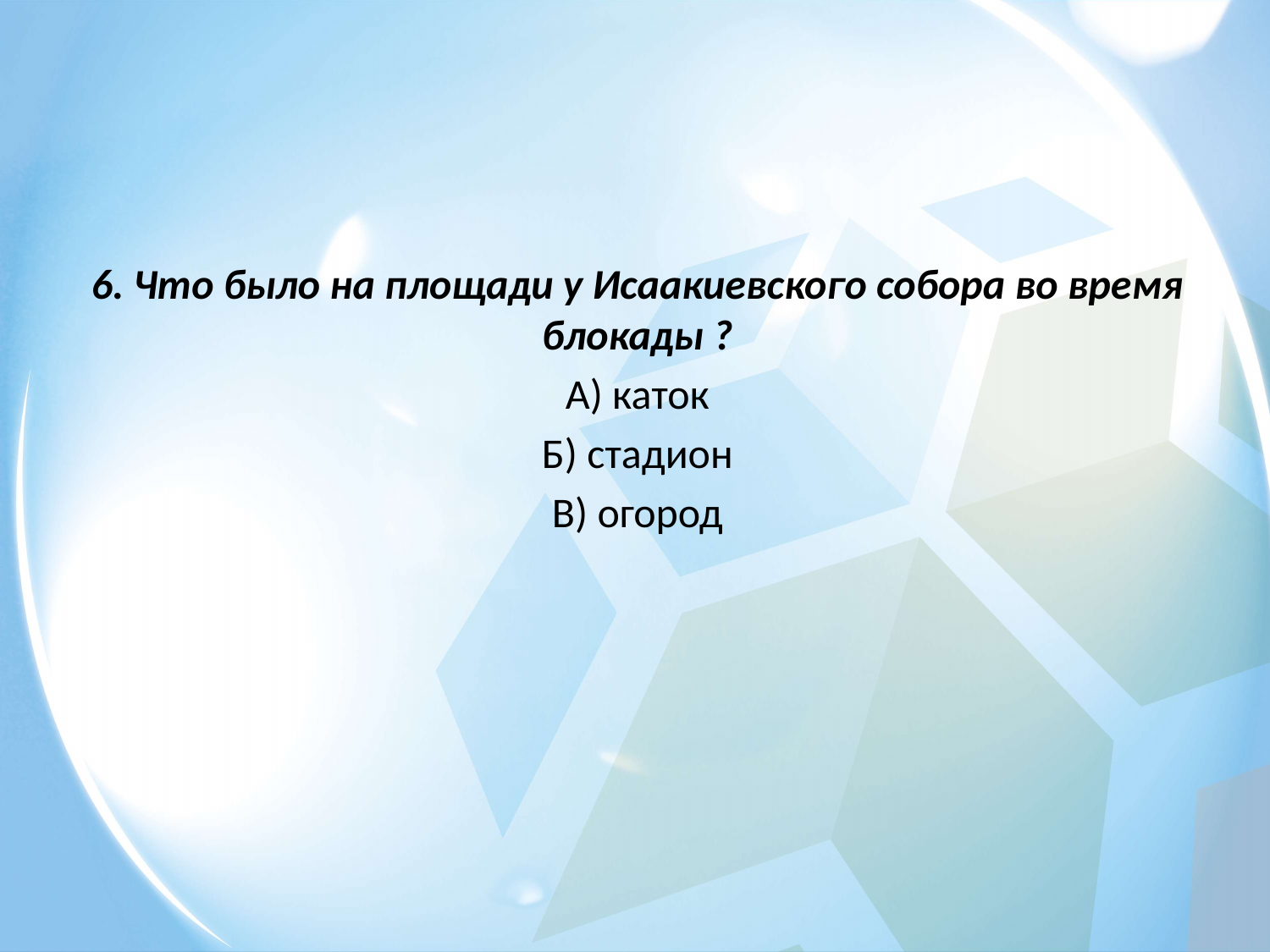

6. Что было на площади у Исаакиевского собора во время блокады ?
А) каток
Б) стадион
В) огород